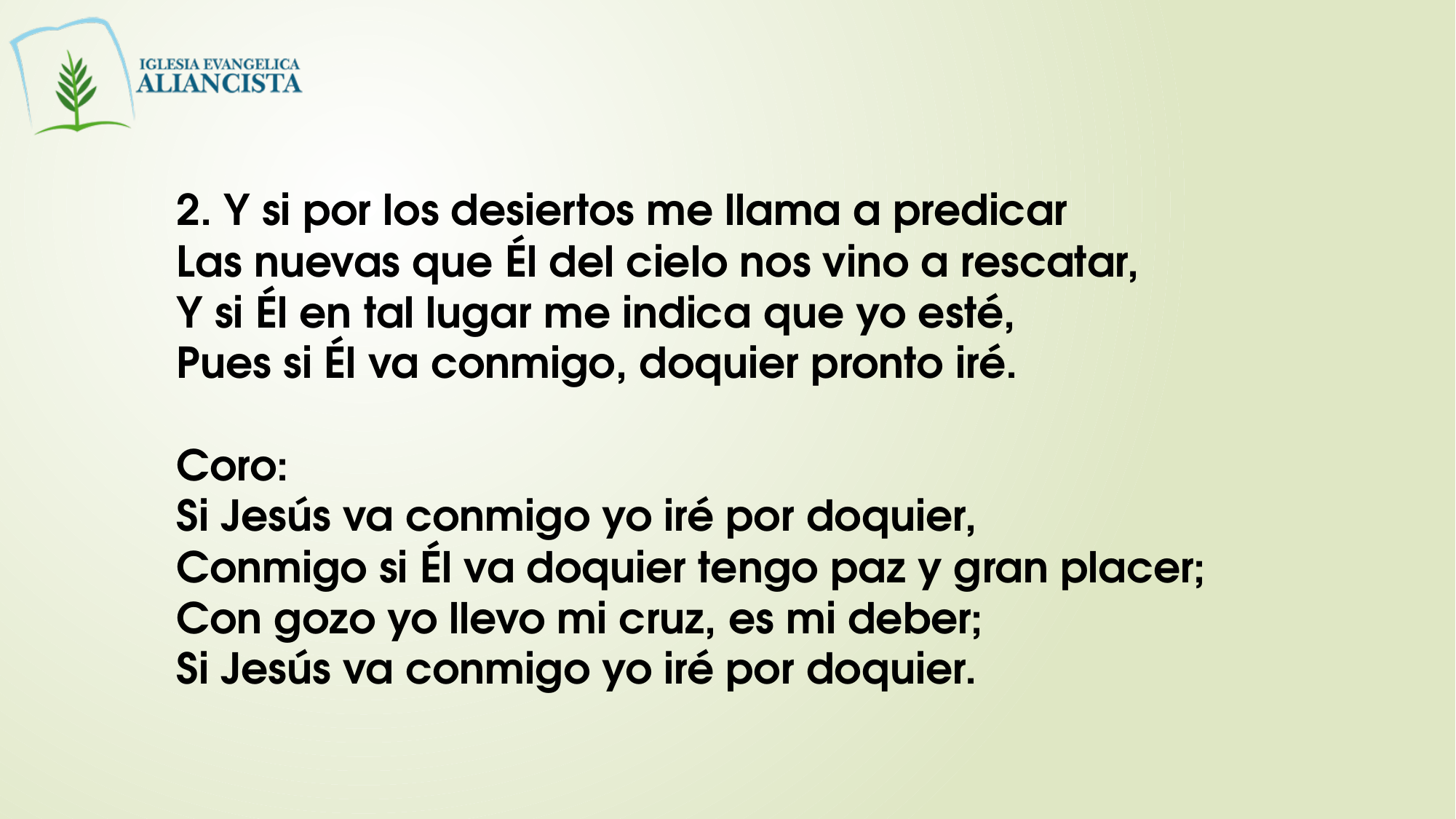

2. Y si por los desiertos me llama a predicar
Las nuevas que Él del cielo nos vino a rescatar,
Y si Él en tal lugar me indica que yo esté,
Pues si Él va conmigo, doquier pronto iré.

Coro:
Si Jesús va conmigo yo iré por doquier,
Conmigo si Él va doquier tengo paz y gran placer;
Con gozo yo llevo mi cruz, es mi deber;
Si Jesús va conmigo yo iré por doquier.